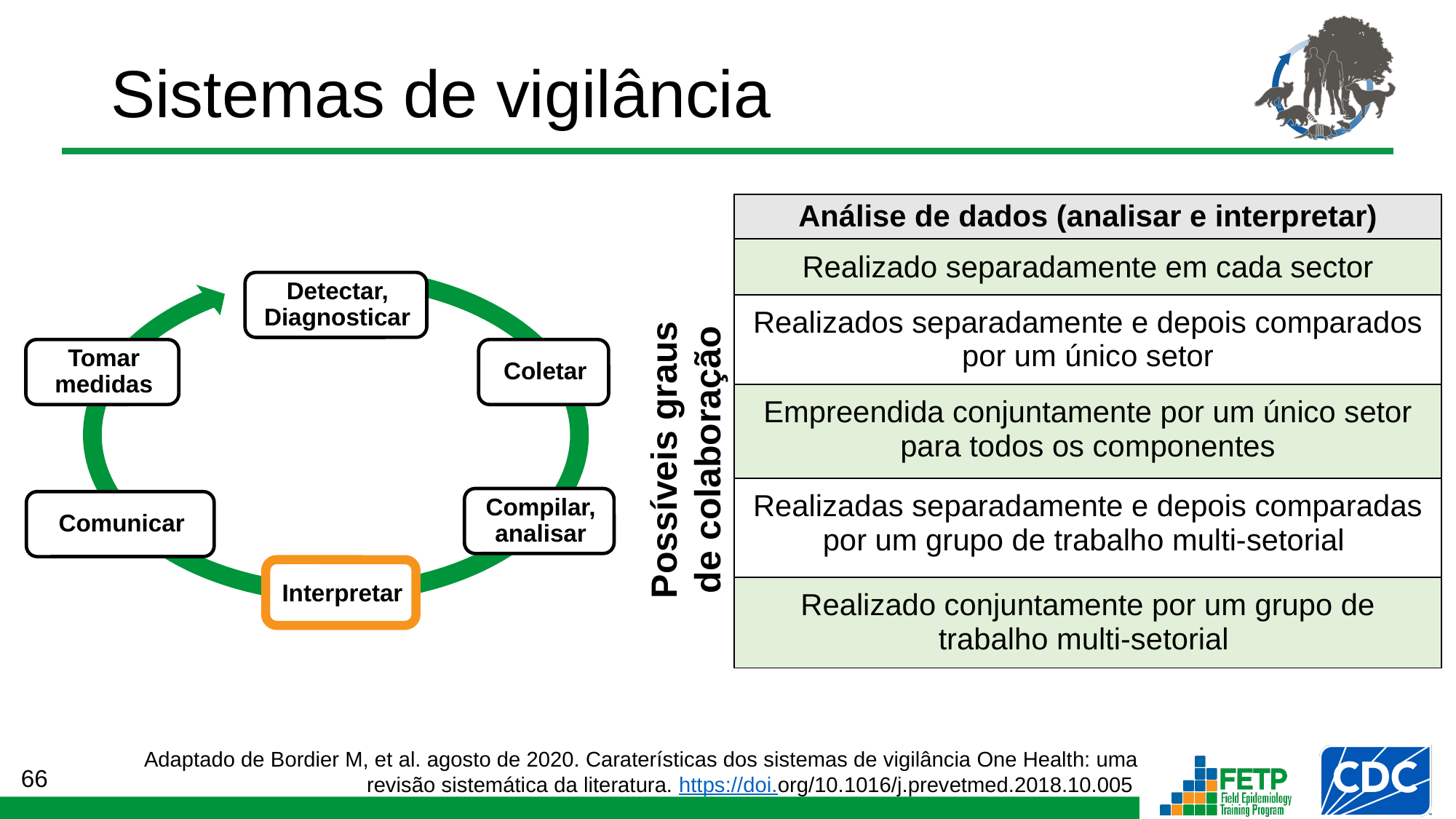

# Sistemas de vigilância
| Análise de dados (analisar e interpretar) |
| --- |
| Realizado separadamente em cada sector |
| Realizados separadamente e depois comparados por um único setor |
| Empreendida conjuntamente por um único setor para todos os componentes |
| Realizadas separadamente e depois comparadas por um grupo de trabalho multi-setorial |
| Realizado conjuntamente por um grupo de trabalho multi-setorial |
Detectar, Diagnosticar
Coletar
Compilar, analisar
Interpretar
Comunicar
Tomar medidas
Possíveis graus de colaboração

Adaptado de Bordier M, et al. agosto de 2020. Caraterísticas dos sistemas de vigilância One Health: uma revisão sistemática da literatura. https://doi.org/10.1016/j.prevetmed.2018.10.005